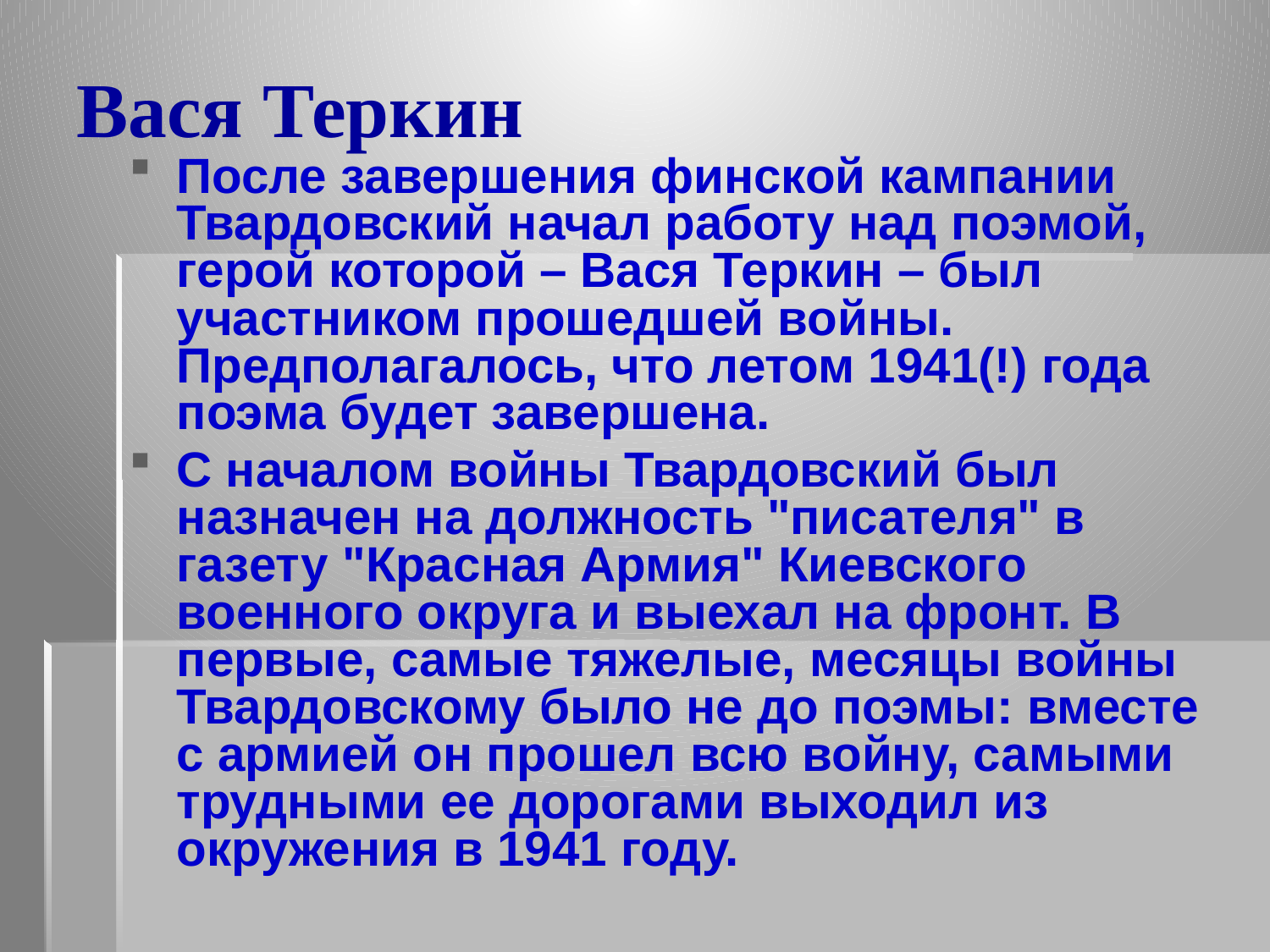

# Вася Теркин
После завершения финской кампании Твардовский начал работу над поэмой, герой которой – Вася Теркин – был участником прошедшей войны. Предполагалось, что летом 1941(!) года поэма будет завершена.
С началом войны Твардовский был назначен на должность "писателя" в газету "Красная Армия" Киевского военного округа и выехал на фронт. В первые, самые тяжелые, месяцы войны Твардовскому было не до поэмы: вместе с армией он прошел всю войну, самыми трудными ее дорогами выходил из окружения в 1941 году.